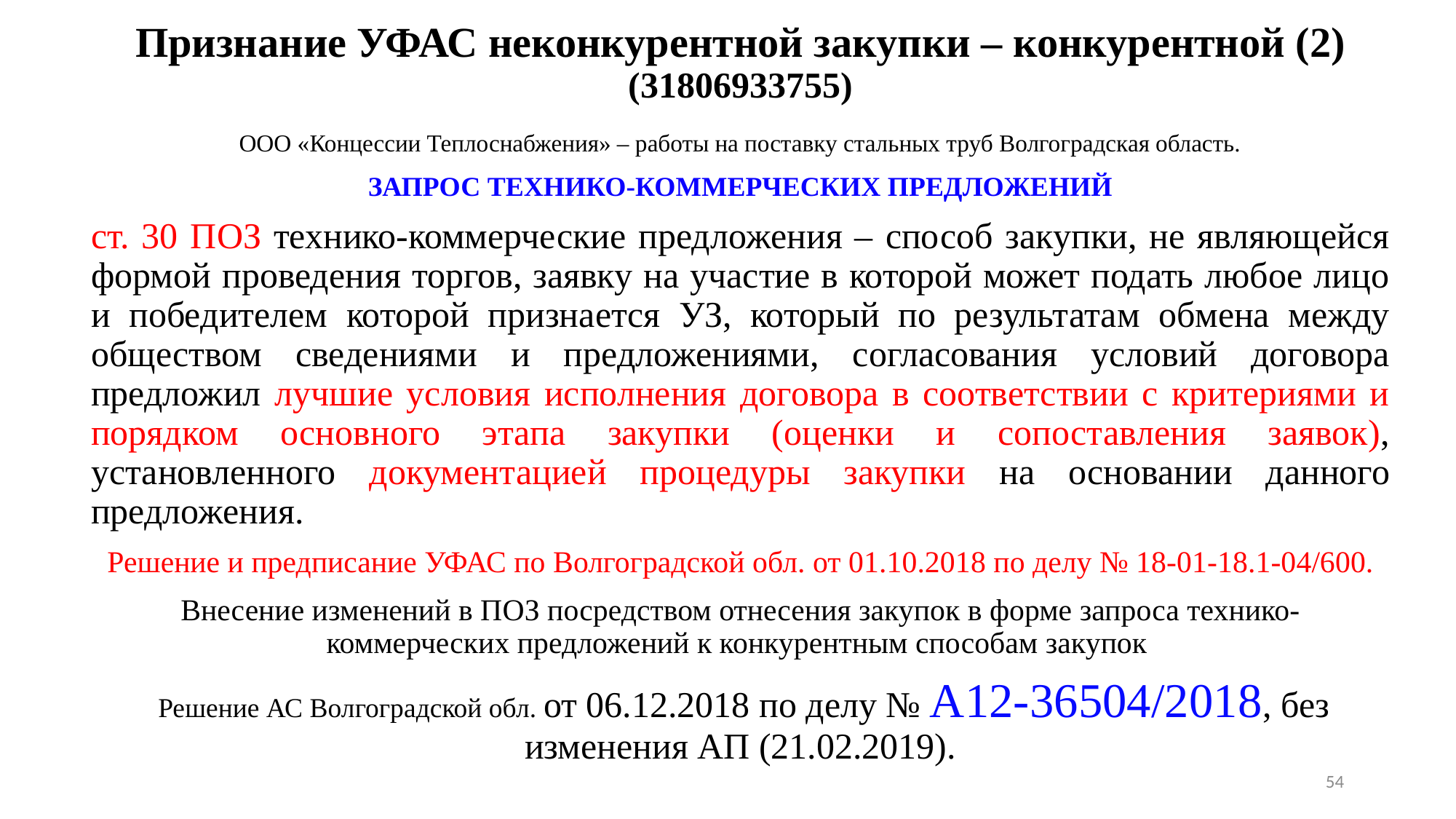

# Признание УФАС неконкурентной закупки – конкурентной (2) (31806933755)
ООО «Концессии Теплоснабжения» – работы на поставку стальных труб Волгоградская область.
ЗАПРОС ТЕХНИКО-КОММЕРЧЕСКИХ ПРЕДЛОЖЕНИЙ
ст. 30 ПОЗ технико-коммерческие предложения – способ закупки, не являющейся формой проведения торгов, заявку на участие в которой может подать любое лицо и победителем которой признается УЗ, который по результатам обмена между обществом сведениями и предложениями, согласования условий договора предложил лучшие условия исполнения договора в соответствии с критериями и порядком основного этапа закупки (оценки и сопоставления заявок), установленного документацией процедуры закупки на основании данного предложения.
Решение и предписание УФАС по Волгоградской обл. от 01.10.2018 по делу № 18-01-18.1-04/600.
Внесение изменений в ПОЗ посредством отнесения закупок в форме запроса технико-коммерческих предложений к конкурентным способам закупок
 Решение АС Волгоградской обл. от 06.12.2018 по делу № А12-36504/2018, без изменения АП (21.02.2019).

54